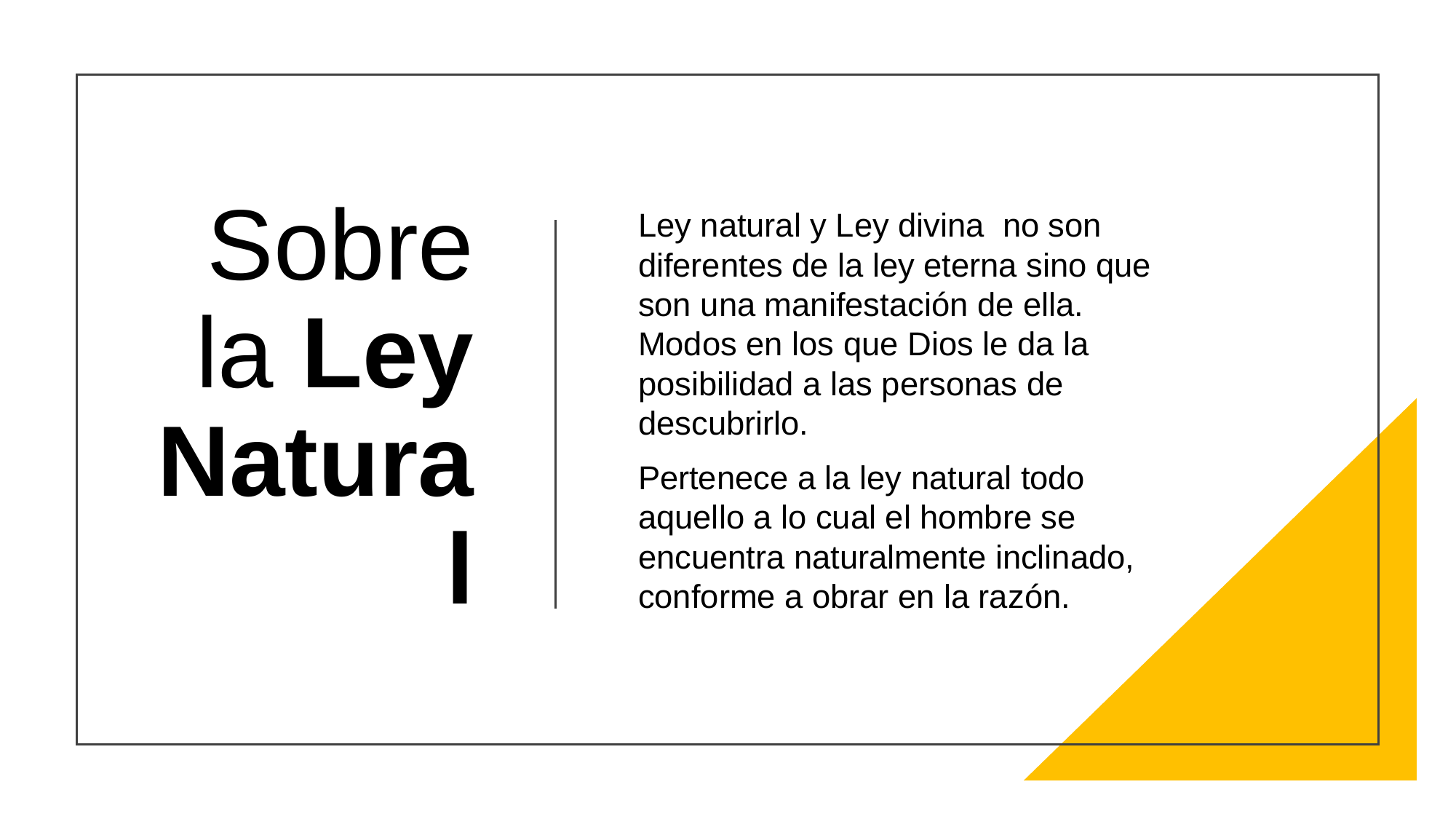

# Sobre la Ley Natural
Ley natural y Ley divina  no son diferentes de la ley eterna sino que son una manifestación de ella. Modos en los que Dios le da la posibilidad a las personas de descubrirlo.
Pertenece a la ley natural todo aquello a lo cual el hombre se encuentra naturalmente inclinado, conforme a obrar en la razón.